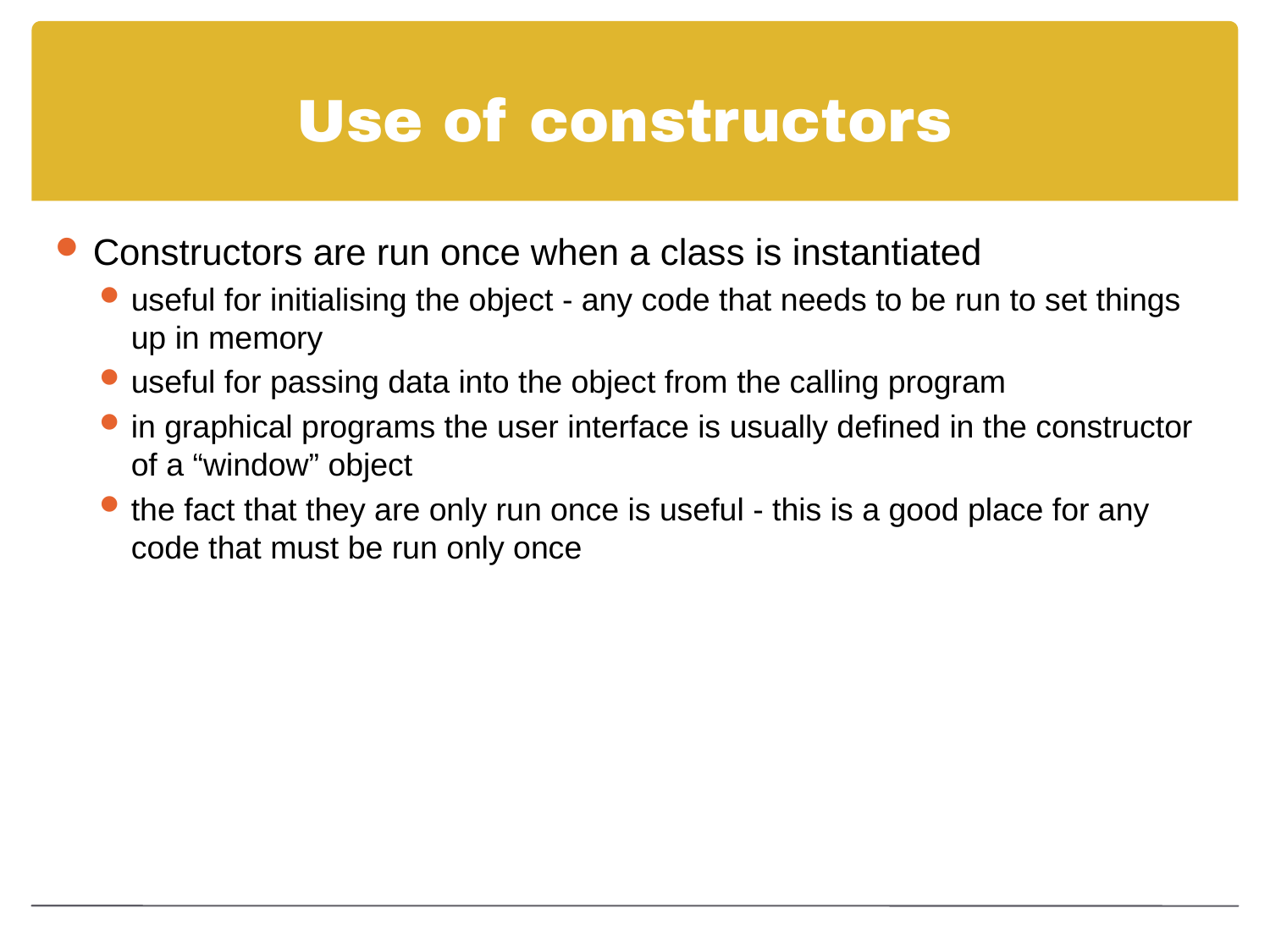

Use of constructors
Constructors are run once when a class is instantiated
useful for initialising the object - any code that needs to be run to set things up in memory
useful for passing data into the object from the calling program
in graphical programs the user interface is usually defined in the constructor of a “window” object
the fact that they are only run once is useful - this is a good place for any code that must be run only once